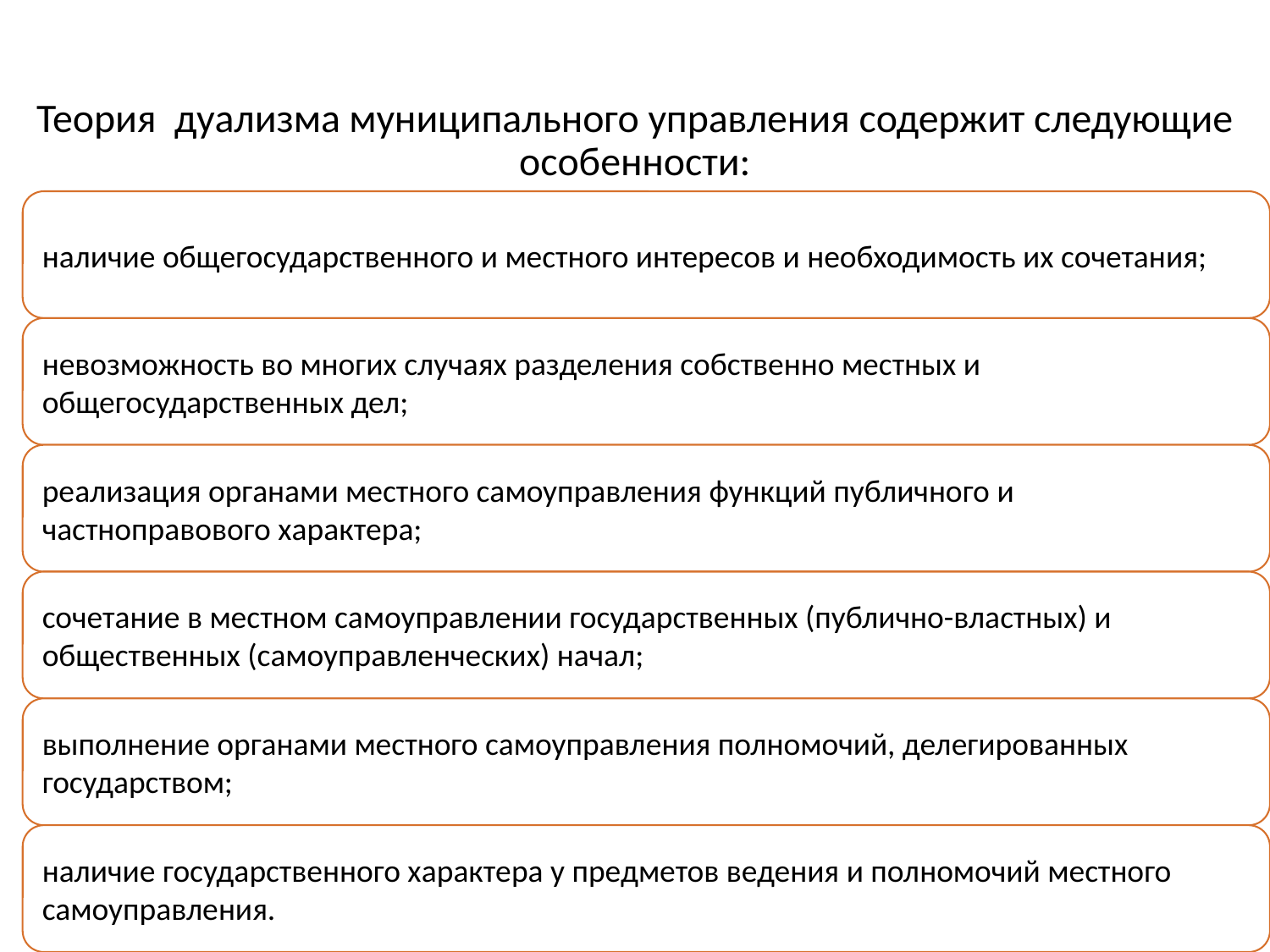

# Теория  дуализма муниципального управления содержит следующие особенности:
наличие общегосударственного и местного интересов и необходимость их сочетания;
невозможность во многих случаях разделения собственно местных и общегосударственных дел;
реализация органами местного самоуправления функций публичного и частноправового характера;
сочетание в местном самоуправлении государственных (публично-властных) и общественных (самоуправленческих) начал;
выполнение органами местного самоуправления полномочий, делегированных государством;
наличие государственного характера у предметов ведения и полномочий местного самоуправления.